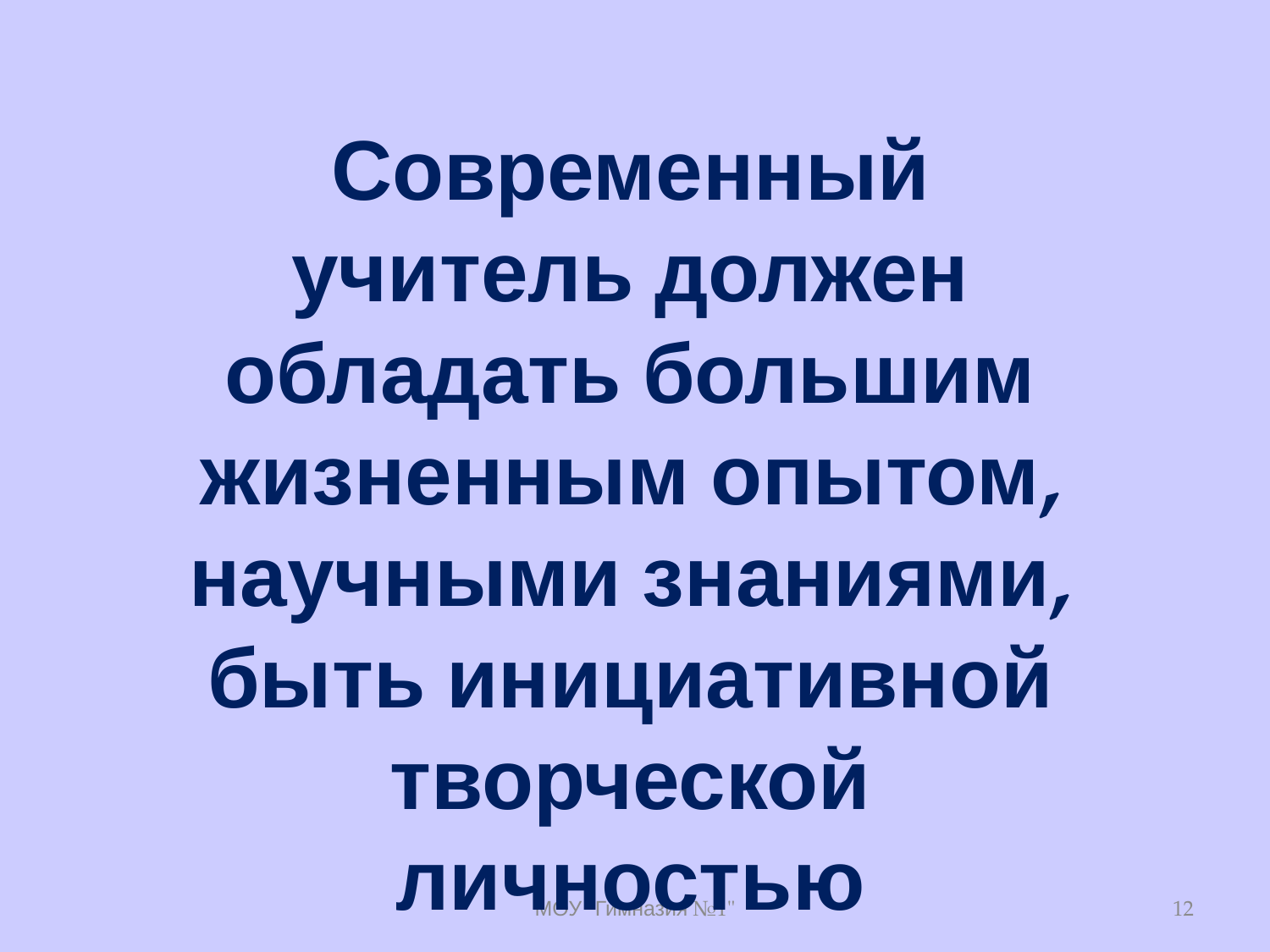

Современный учитель должен обладать большим жизненным опытом, научными знаниями, быть инициативной творческой личностью
МОУ "Гимназия №1"
12